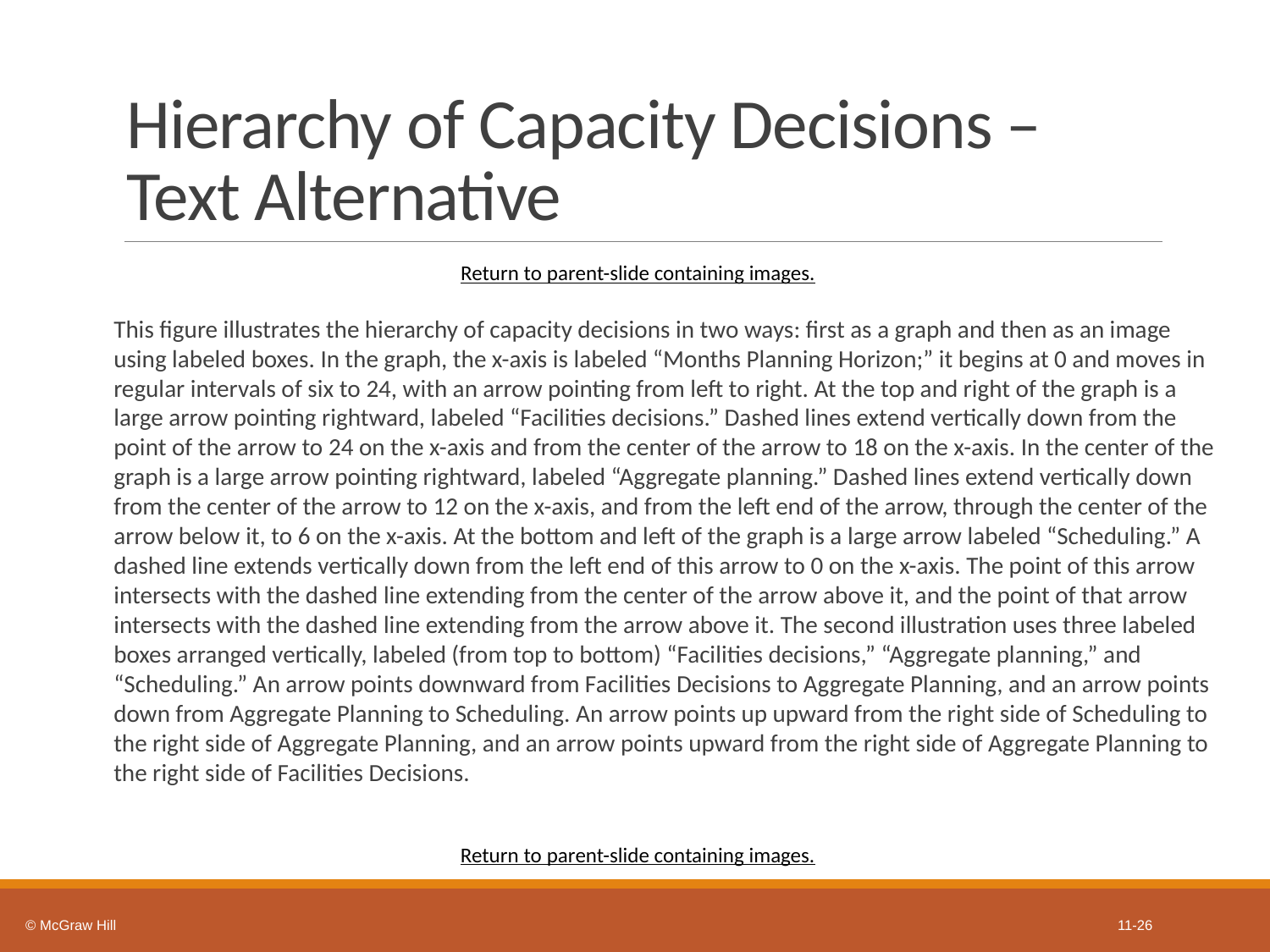

# Hierarchy of Capacity Decisions – Text Alternative
Return to parent-slide containing images.
This figure illustrates the hierarchy of capacity decisions in two ways: first as a graph and then as an image using labeled boxes. In the graph, the x-axis is labeled “Months Planning Horizon;” it begins at 0 and moves in regular intervals of six to 24, with an arrow pointing from left to right. At the top and right of the graph is a large arrow pointing rightward, labeled “Facilities decisions.” Dashed lines extend vertically down from the point of the arrow to 24 on the x-axis and from the center of the arrow to 18 on the x-axis. In the center of the graph is a large arrow pointing rightward, labeled “Aggregate planning.” Dashed lines extend vertically down from the center of the arrow to 12 on the x-axis, and from the left end of the arrow, through the center of the arrow below it, to 6 on the x-axis. At the bottom and left of the graph is a large arrow labeled “Scheduling.” A dashed line extends vertically down from the left end of this arrow to 0 on the x-axis. The point of this arrow intersects with the dashed line extending from the center of the arrow above it, and the point of that arrow intersects with the dashed line extending from the arrow above it. The second illustration uses three labeled boxes arranged vertically, labeled (from top to bottom) “Facilities decisions,” “Aggregate planning,” and “Scheduling.” An arrow points downward from Facilities Decisions to Aggregate Planning, and an arrow points down from Aggregate Planning to Scheduling. An arrow points up upward from the right side of Scheduling to the right side of Aggregate Planning, and an arrow points upward from the right side of Aggregate Planning to the right side of Facilities Decisions.
Return to parent-slide containing images.